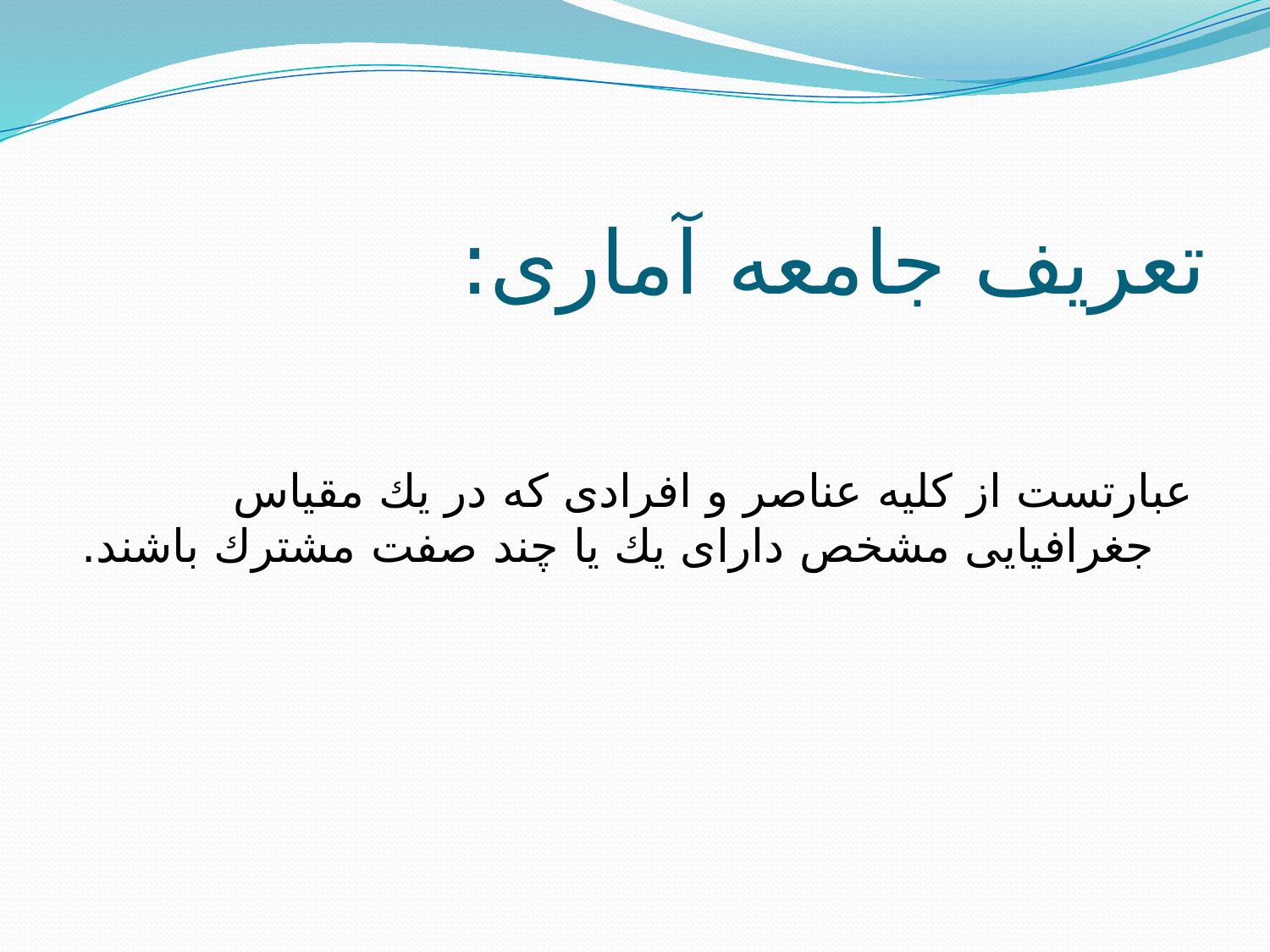

# تعریف جامعه آماری:
عبارتست از كلیه عناصر و افرادی كه در یك مقیاس جغرافیایی مشخص دارای یك یا چند صفت مشترك باشند.